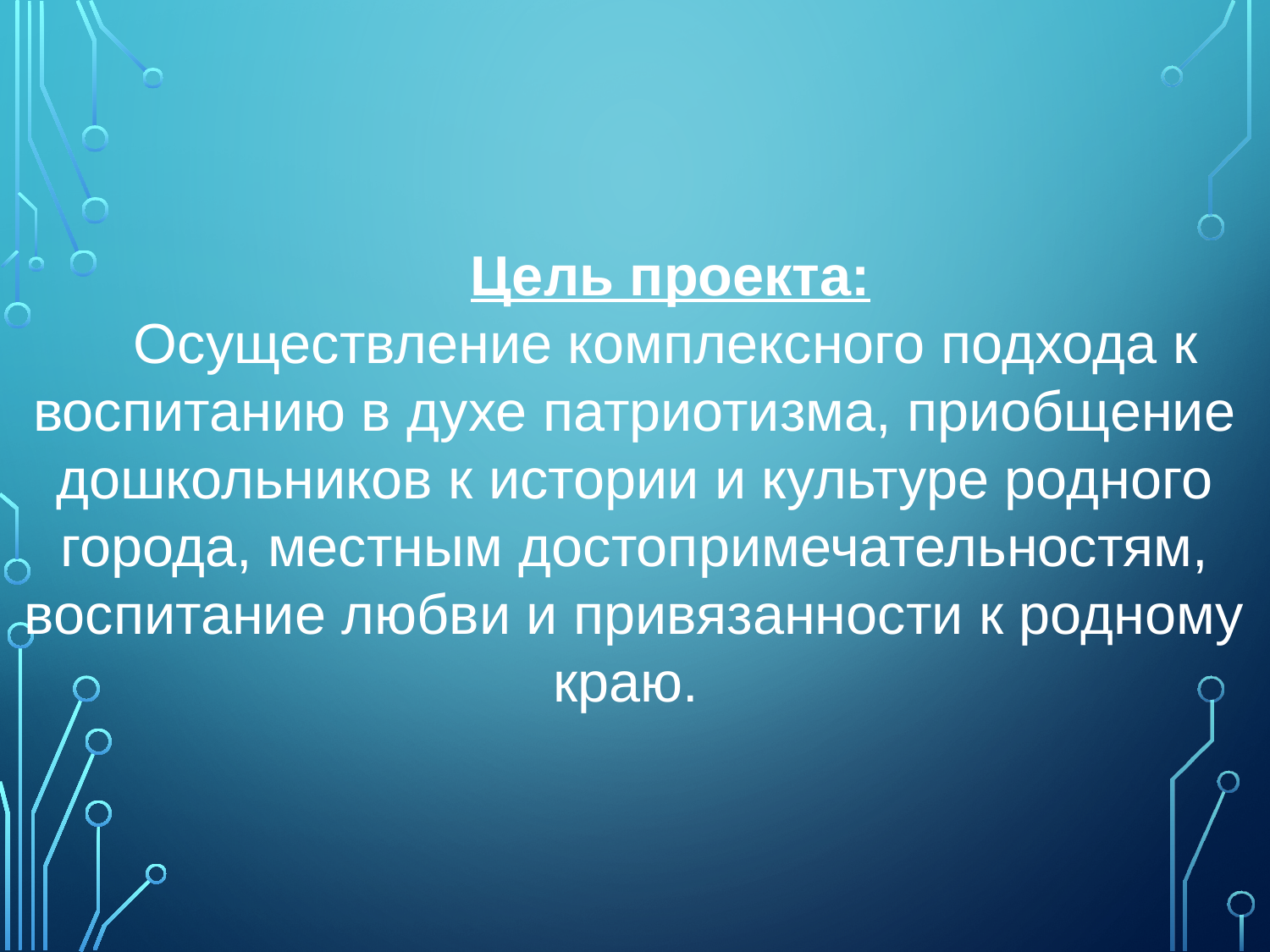

Цель проекта:
Осуществление комплексного подхода к воспитанию в духе патриотизма, приобщение дошкольников к истории и культуре родного города, местным достопримечательностям, воспитание любви и привязанности к родному краю.